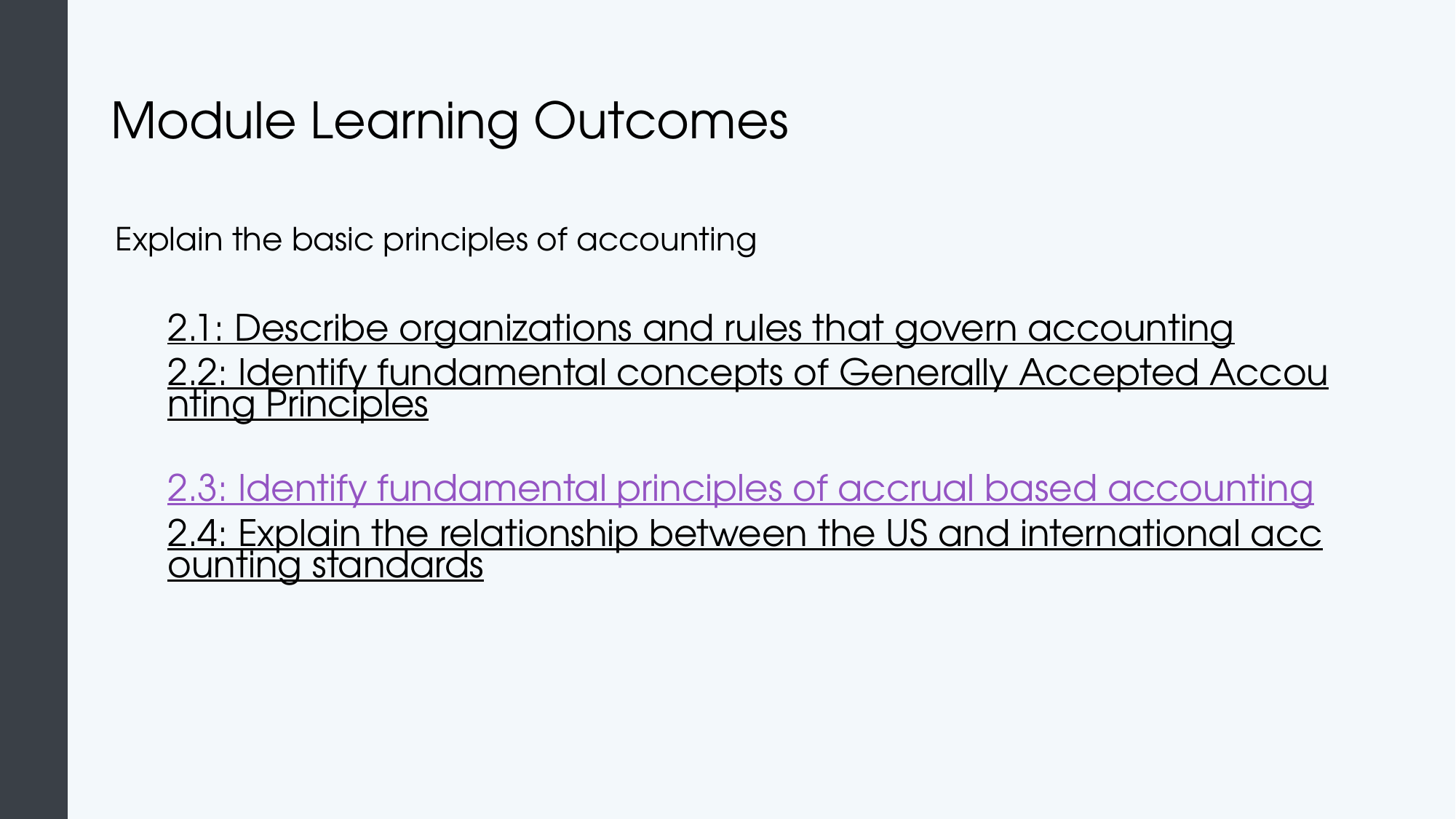

# Module Learning Outcomes
Explain the basic principles of accounting

2.1: Describe organizations and rules that govern accounting
2.2: Identify fundamental concepts of Generally Accepted Accounting Principles
2.3: Identify fundamental principles of accrual based accounting
2.4: Explain the relationship between the US and international accounting standards